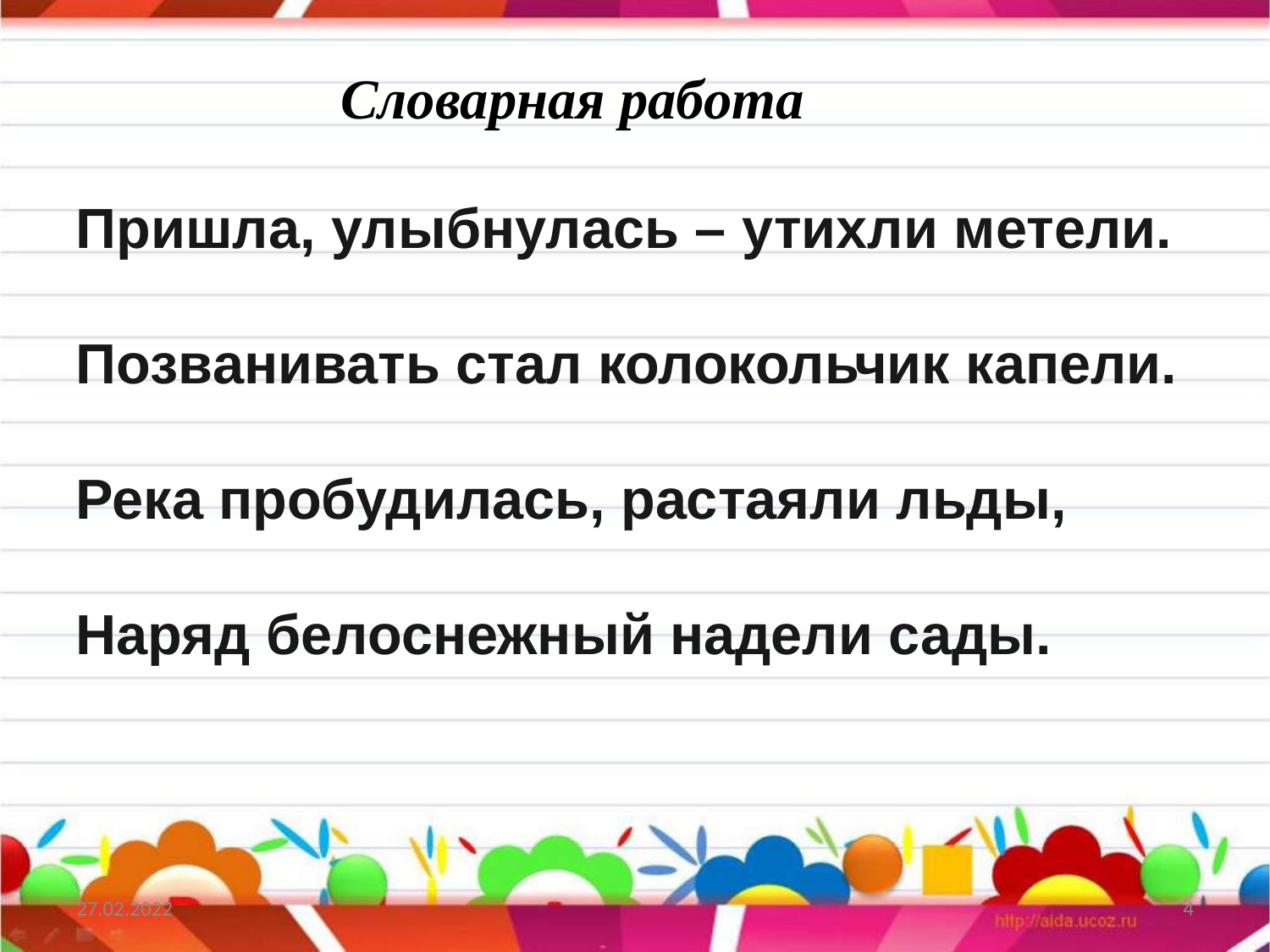

Словарная работа
Пришла, улыбнулась – утихли метели.

Позванивать стал колокольчик капели.

Река пробудилась, растаяли льды,

Наряд белоснежный надели сады.

27.02.2022
4